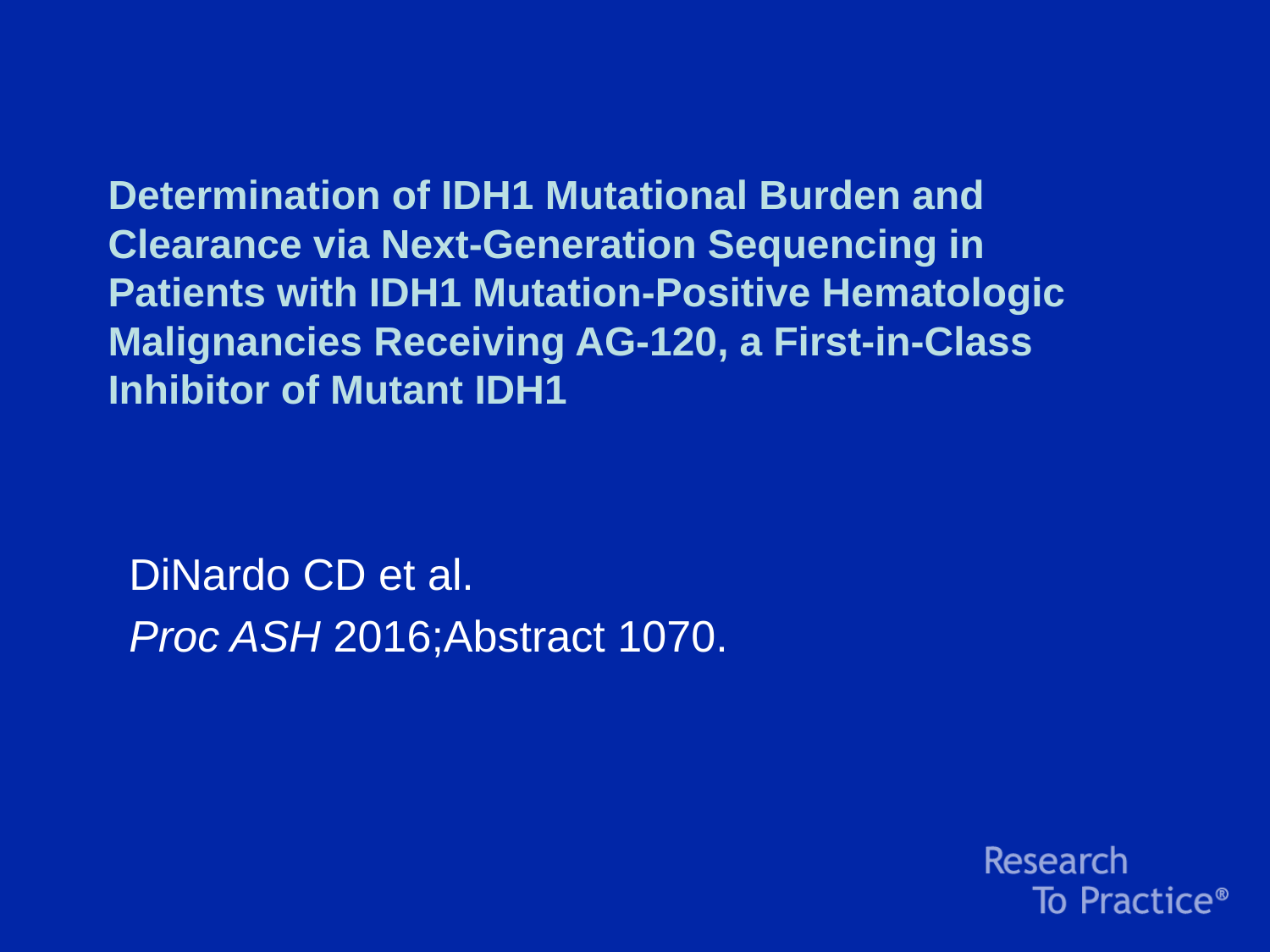

# Determination of IDH1 Mutational Burden and Clearance via Next-Generation Sequencing in Patients with IDH1 Mutation-Positive Hematologic Malignancies Receiving AG-120, a First-in-Class Inhibitor of Mutant IDH1
DiNardo CD et al.
Proc ASH 2016;Abstract 1070.